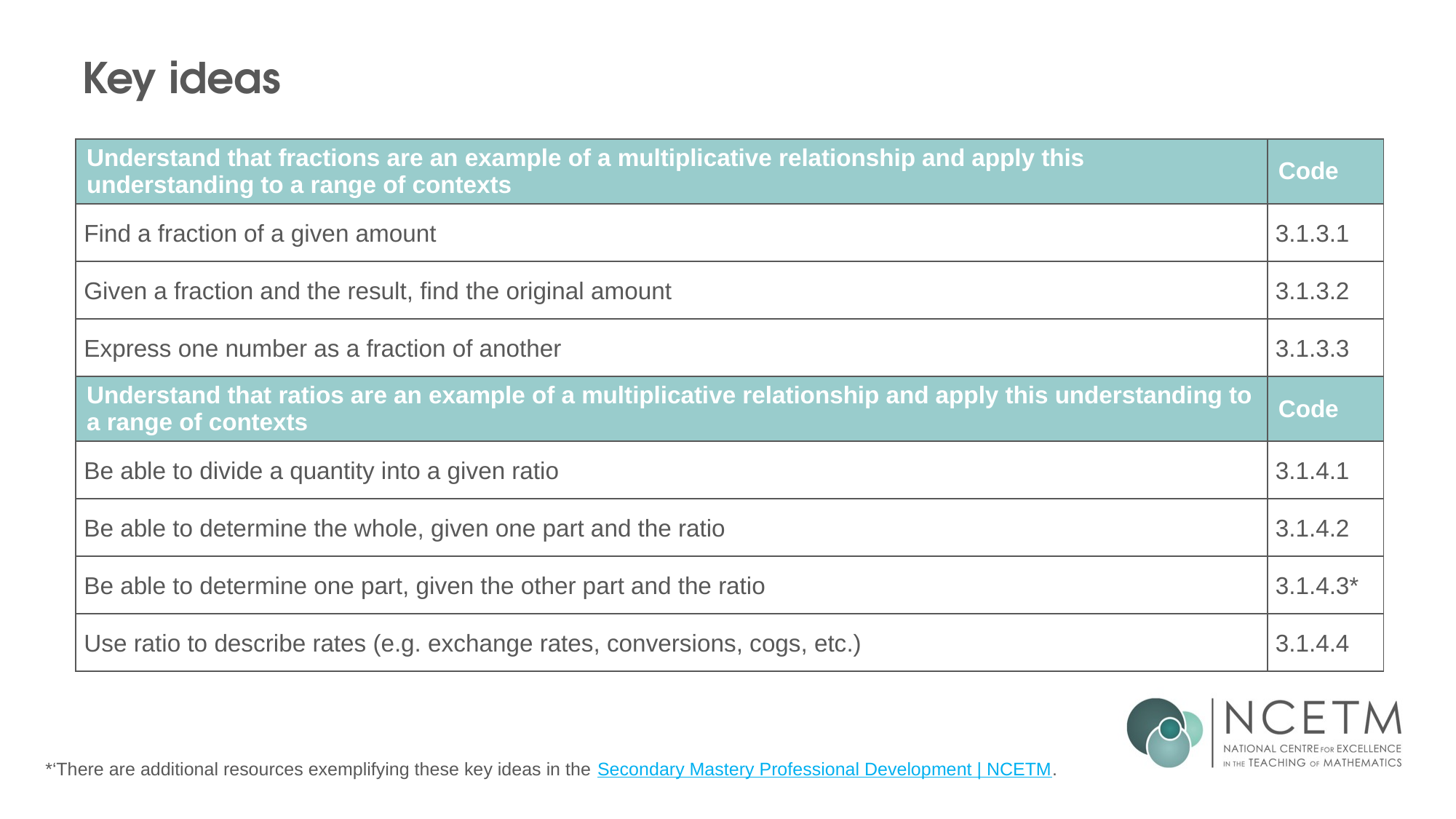

# Key ideas
| Understand that fractions are an example of a multiplicative relationship and apply this understanding to a range of contexts | Code |
| --- | --- |
| Find a fraction of a given amount | 3.1.3.1 |
| Given a fraction and the result, find the original amount | 3.1.3.2 |
| Express one number as a fraction of another | 3.1.3.3 |
| Understand that ratios are an example of a multiplicative relationship and apply this understanding to a range of contexts | Code |
| Be able to divide a quantity into a given ratio | 3.1.4.1 |
| Be able to determine the whole, given one part and the ratio | 3.1.4.2 |
| Be able to determine one part, given the other part and the ratio | 3.1.4.3\* |
| Use ratio to describe rates (e.g. exchange rates, conversions, cogs, etc.) | 3.1.4.4 |
*‘There are additional resources exemplifying these key ideas in the Secondary Mastery Professional Development | NCETM.